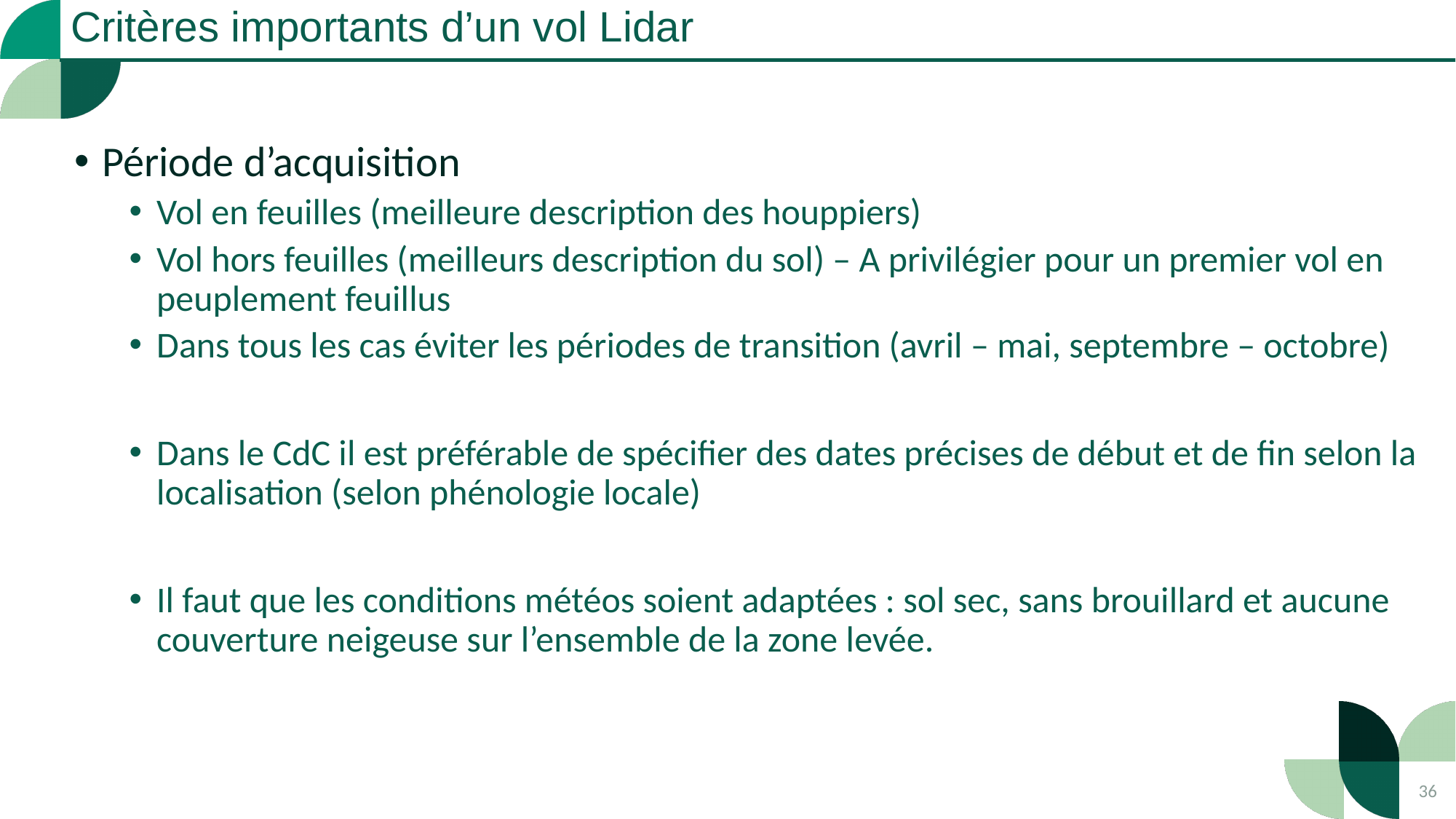

Critères importants d’un vol Lidar
Période d’acquisition
Vol en feuilles (meilleure description des houppiers)
Vol hors feuilles (meilleurs description du sol) – A privilégier pour un premier vol en peuplement feuillus
Dans tous les cas éviter les périodes de transition (avril – mai, septembre – octobre)

Dans le CdC il est préférable de spécifier des dates précises de début et de fin selon la localisation (selon phénologie locale)

Il faut que les conditions météos soient adaptées : sol sec, sans brouillard et aucune couverture neigeuse sur l’ensemble de la zone levée.
36